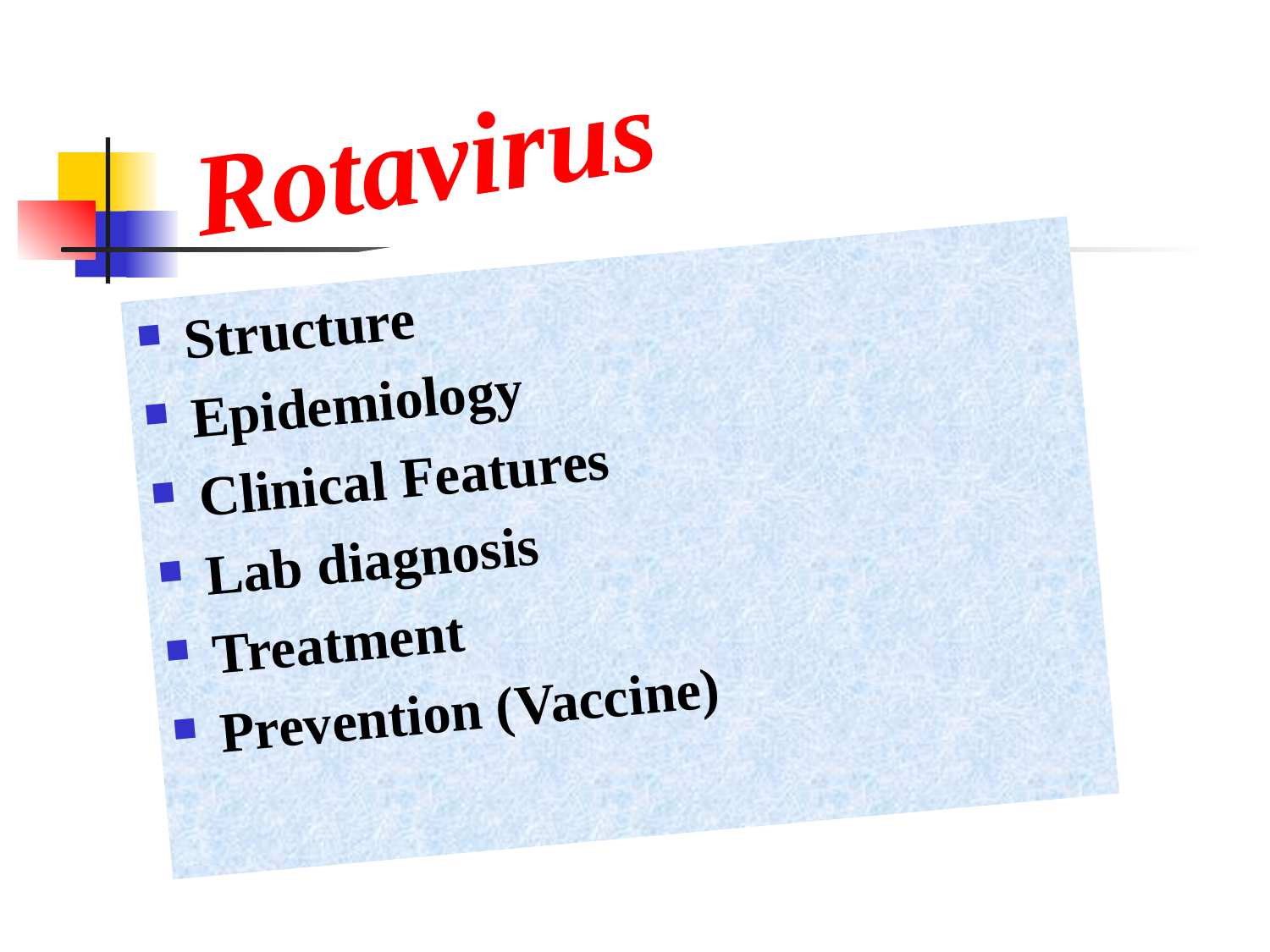

# Rotavirus
Structure
Epidemiology
Clinical Features
Lab diagnosis
Treatment
Prevention (Vaccine)